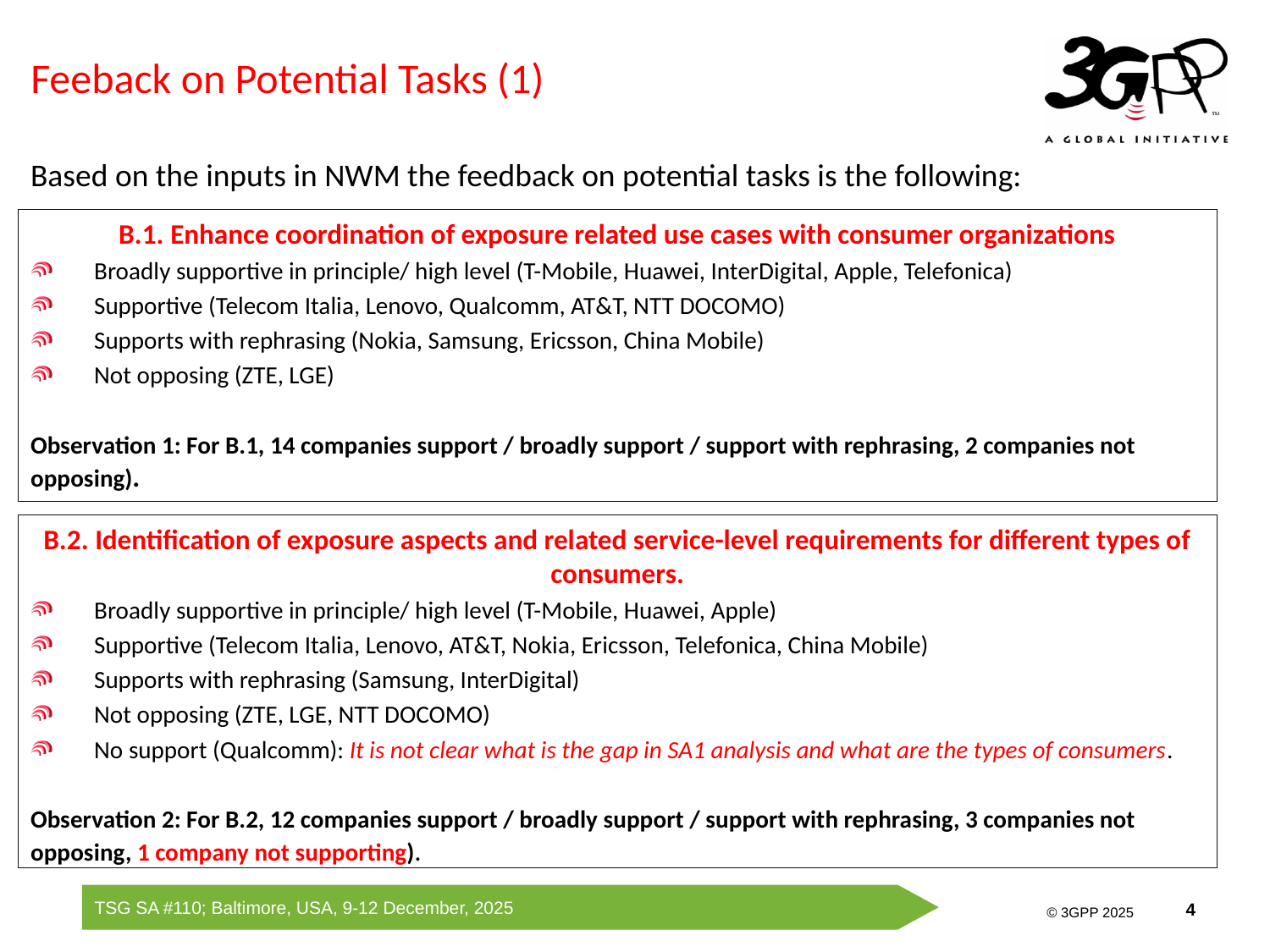

# Feeback on Potential Tasks (1)
Based on the inputs in NWM the feedback on potential tasks is the following:
B.1. Enhance coordination of exposure related use cases with consumer organizations
Broadly supportive in principle/ high level (T-Mobile, Huawei, InterDigital, Apple, Telefonica)
Supportive (Telecom Italia, Lenovo, Qualcomm, AT&T, NTT DOCOMO)
Supports with rephrasing (Nokia, Samsung, Ericsson, China Mobile)
Not opposing (ZTE, LGE)

Observation 1: For B.1, 14 companies support / broadly support / support with rephrasing, 2 companies not opposing).
B.2. Identification of exposure aspects and related service-level requirements for different types of consumers.
Broadly supportive in principle/ high level (T-Mobile, Huawei, Apple)
Supportive (Telecom Italia, Lenovo, AT&T, Nokia, Ericsson, Telefonica, China Mobile)
Supports with rephrasing (Samsung, InterDigital)
Not opposing (ZTE, LGE, NTT DOCOMO)
No support (Qualcomm): It is not clear what is the gap in SA1 analysis and what are the types of consumers.

Observation 2: For B.2, 12 companies support / broadly support / support with rephrasing, 3 companies not opposing, 1 company not supporting).